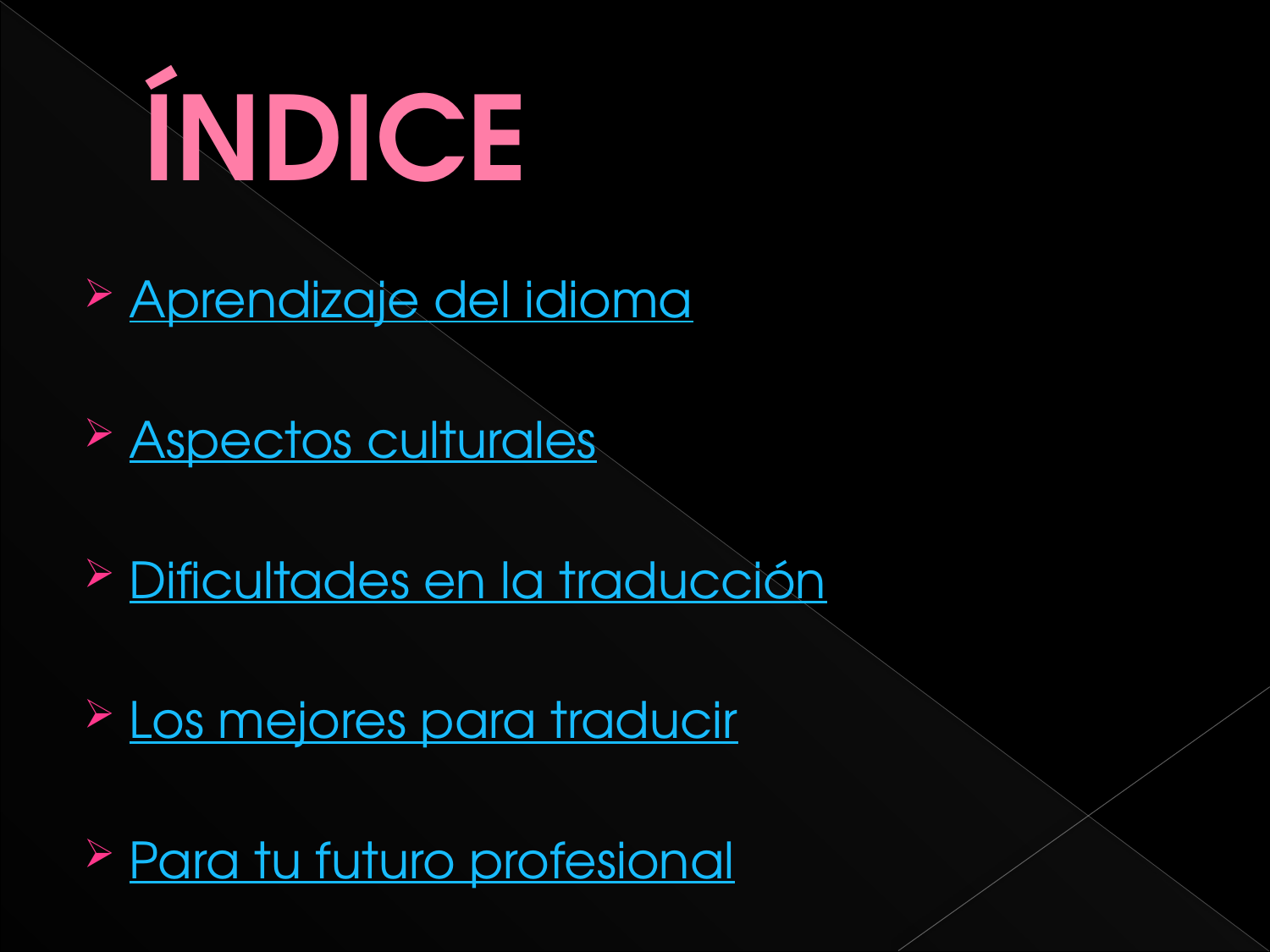

# ÍNDICE
Aprendizaje del idioma

Aspectos culturales

Dificultades en la traducción

Los mejores para traducir

Para tu futuro profesional